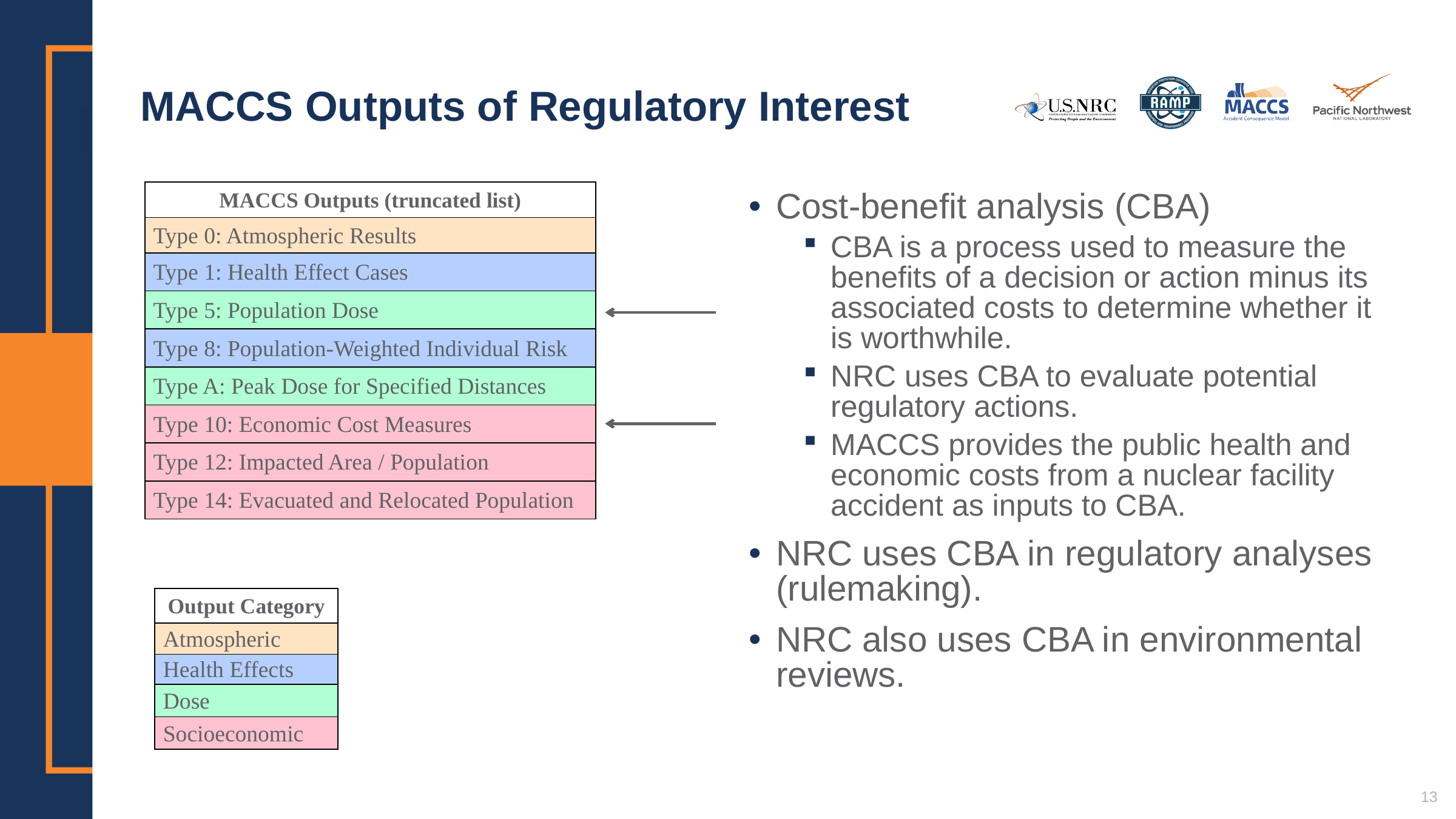

# MACCS Outputs of Regulatory Interest
| MACCS Outputs (truncated list) |
| --- |
| Type 0: Atmospheric Results |
| Type 1: Health Effect Cases |
| Type 5: Population Dose |
| Type 8: Population-Weighted Individual Risk |
| Type A: Peak Dose for Specified Distances |
| Type 10: Economic Cost Measures |
| Type 12: Impacted Area / Population |
| Type 14: Evacuated and Relocated Population |
Cost-benefit analysis (CBA)
CBA is a process used to measure the benefits of a decision or action minus its associated costs to determine whether it is worthwhile.
NRC uses CBA to evaluate potential regulatory actions.
MACCS provides the public health and economic costs from a nuclear facility accident as inputs to CBA.
NRC uses CBA in regulatory analyses (rulemaking).
NRC also uses CBA in environmental reviews.
| Output Category |
| --- |
| Atmospheric |
| Health Effects |
| Dose |
| Socioeconomic |
13